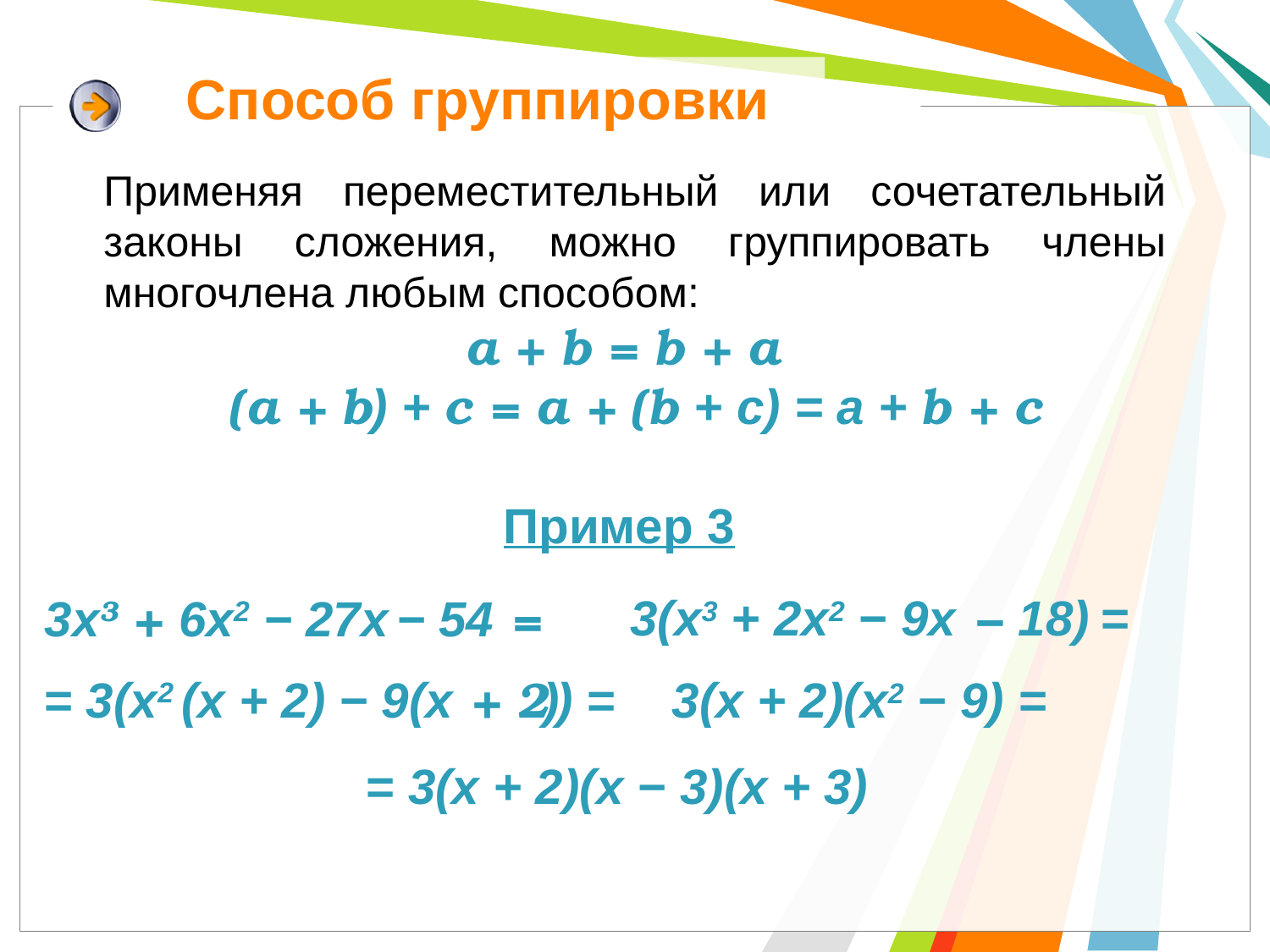

Способ группировки
Применяя переместительный или сочетательный законы сложения, можно группировать члены многочлена любым способом:
a + b = b + a
(a + b) + c = a + (b + c) = а + b + c
Пример 3
3(х3 + 2х2 − 9х − 18) =
3х3 + 6х2 − 27х − 54 =
= 3(х2 (х + 2) − 9(х + 2)) =
3(х + 2)(х2 − 9) =
= 3(х + 2)(х − 3)(х + 3)